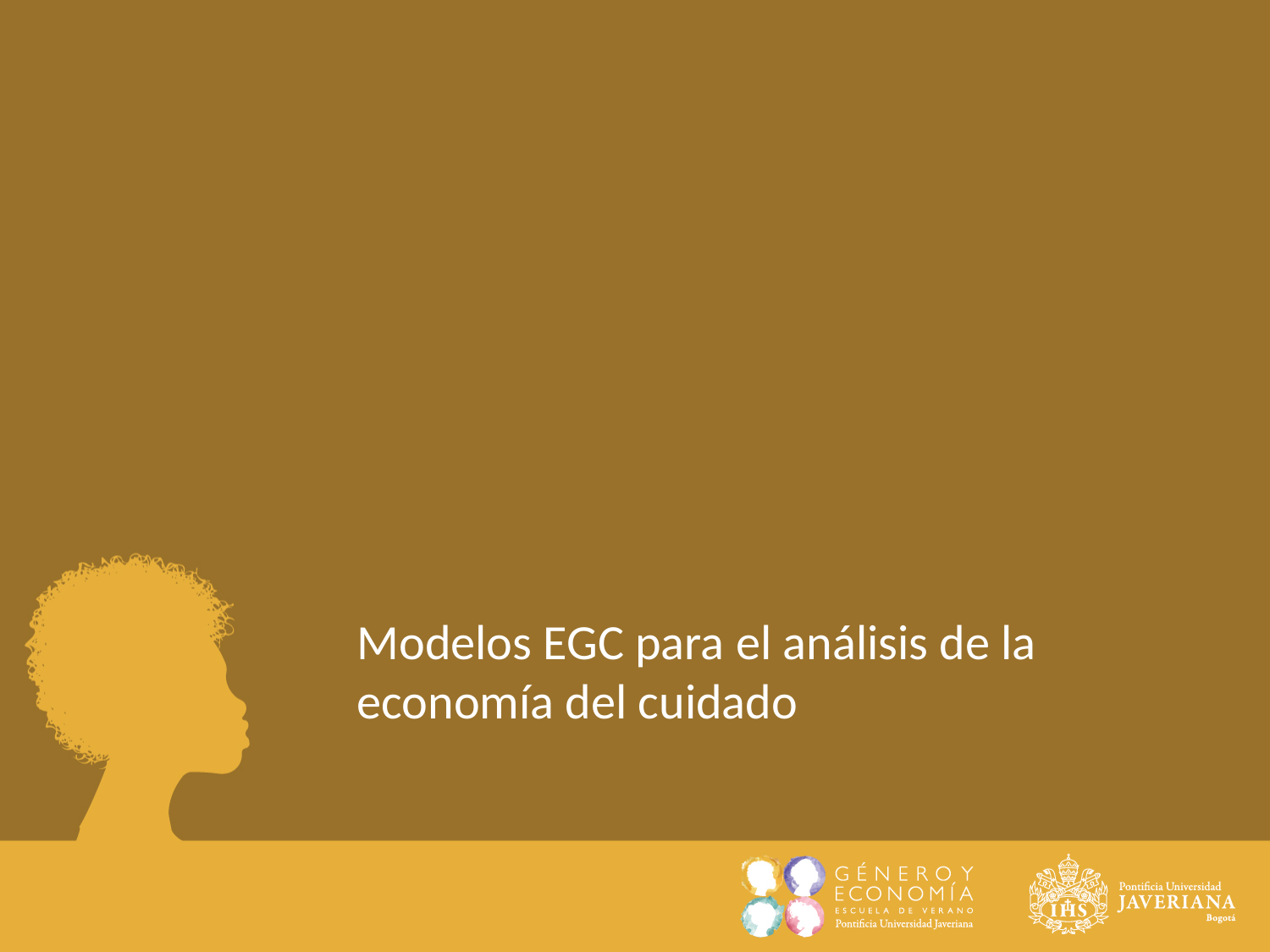

Modelos EGC para el análisis de la economía del cuidado